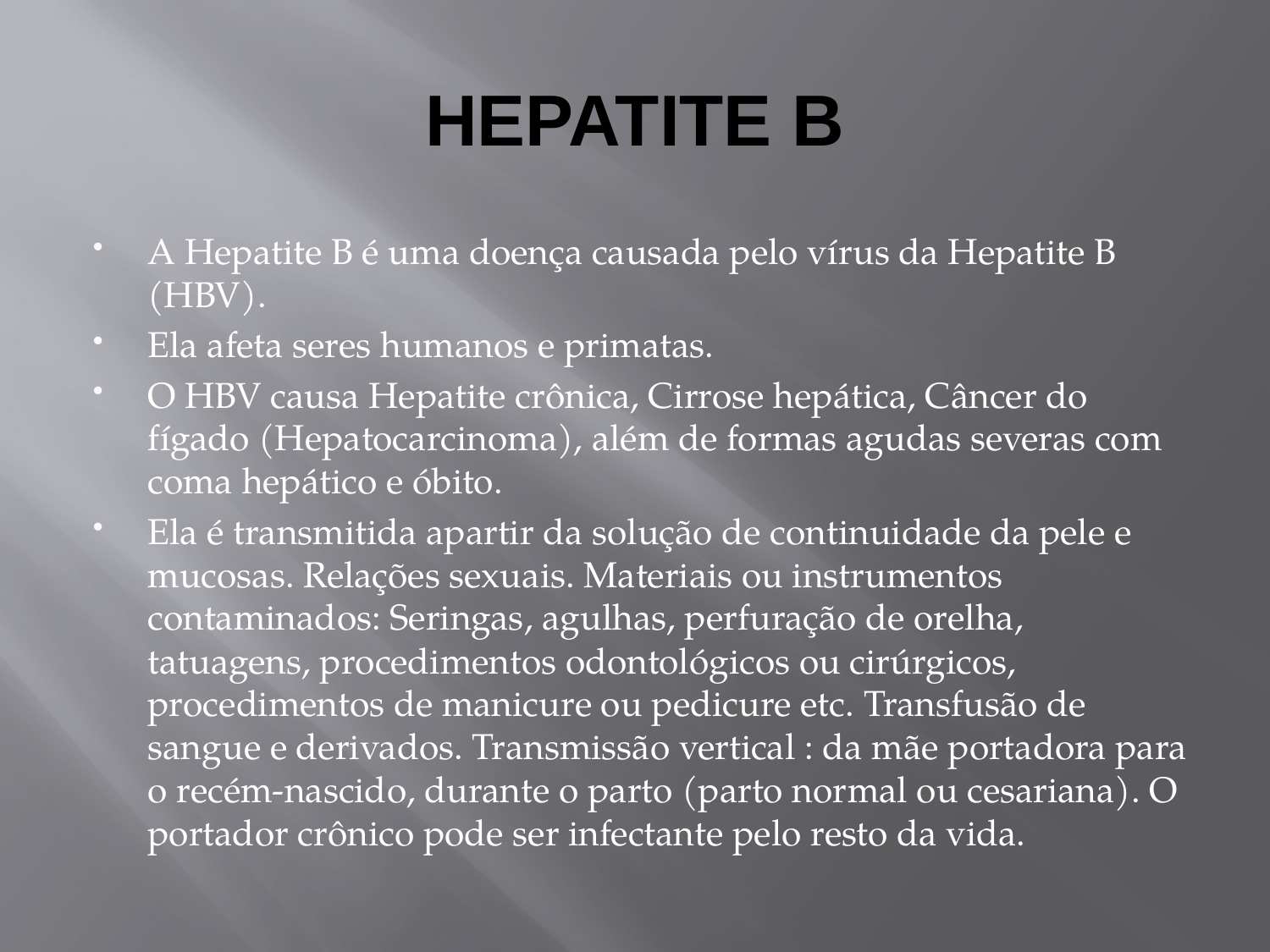

# HEPATITE B
A Hepatite B é uma doença causada pelo vírus da Hepatite B (HBV).
Ela afeta seres humanos e primatas.
O HBV causa Hepatite crônica, Cirrose hepática, Câncer do fígado (Hepatocarcinoma), além de formas agudas severas com coma hepático e óbito.
Ela é transmitida apartir da solução de continuidade da pele e mucosas. Relações sexuais. Materiais ou instrumentos contaminados: Seringas, agulhas, perfuração de orelha, tatuagens, procedimentos odontológicos ou cirúrgicos, procedimentos de manicure ou pedicure etc. Transfusão de sangue e derivados. Transmissão vertical : da mãe portadora para o recém-nascido, durante o parto (parto normal ou cesariana). O portador crônico pode ser infectante pelo resto da vida.